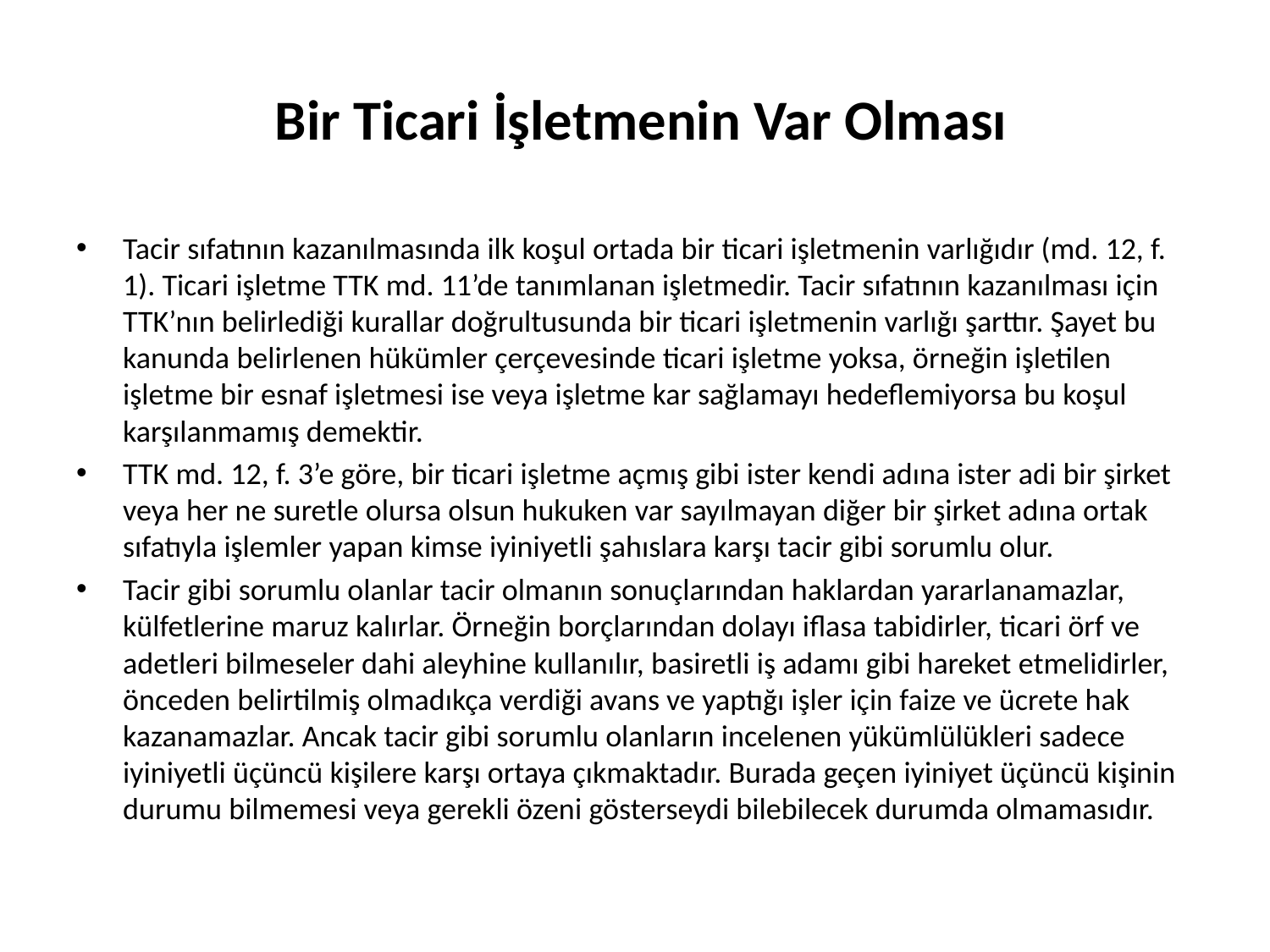

# Bir Ticari İşletmenin Var Olması
Tacir sıfatının kazanılmasında ilk koşul ortada bir ticari işletmenin varlığıdır (md. 12, f. 1). Ticari işletme TTK md. 11’de tanımlanan işletmedir. Tacir sıfatının kazanılması için TTK’nın belirlediği kurallar doğrultusunda bir ticari işletmenin varlığı şarttır. Şayet bu kanunda belirlenen hükümler çerçevesinde ticari işletme yoksa, örneğin işletilen işletme bir esnaf işletmesi ise veya işletme kar sağlamayı hedeflemiyorsa bu koşul karşılanmamış demektir.
TTK md. 12, f. 3’e göre, bir ticari işletme açmış gibi ister kendi adına ister adi bir şirket veya her ne suretle olursa olsun hukuken var sayılmayan diğer bir şirket adına ortak sıfatıyla işlemler yapan kimse iyiniyetli şahıslara karşı tacir gibi sorumlu olur.
Tacir gibi sorumlu olanlar tacir olmanın sonuçlarından haklardan yararlanamazlar, külfetlerine maruz kalırlar. Örneğin borçlarından dolayı iflasa tabidirler, ticari örf ve adetleri bilmeseler dahi aleyhine kullanılır, basiretli iş adamı gibi hareket etmelidirler, önceden belirtilmiş olmadıkça verdiği avans ve yaptığı işler için faize ve ücrete hak kazanamazlar. Ancak tacir gibi sorumlu olanların incelenen yükümlülükleri sadece iyiniyetli üçüncü kişilere karşı ortaya çıkmaktadır. Burada geçen iyiniyet üçüncü kişinin durumu bilmemesi veya gerekli özeni gösterseydi bilebilecek durumda olmamasıdır.